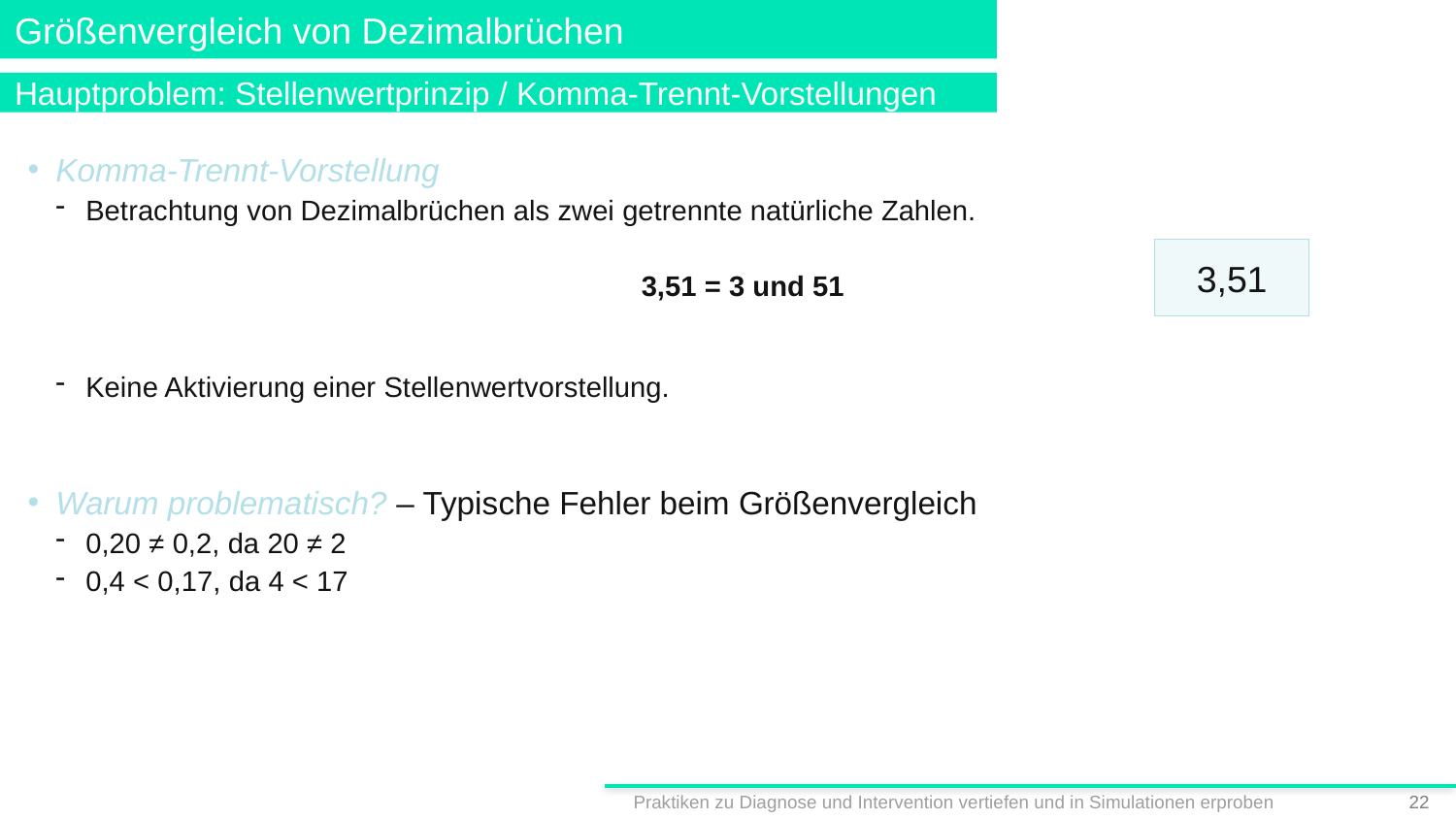

# Größenvergleich von Dezimalbrüchen

Hauptproblem: Stellenwertprinzip / Komma-Trennt-Vorstellungen
Komma-Trennt-Vorstellung
Betrachtung von Dezimalbrüchen als zwei getrennte natürliche Zahlen.

3,51 = 3 und 51

Keine Aktivierung einer Stellenwertvorstellung.

Warum problematisch? – Typische Fehler beim Größenvergleich
0,20 ≠ 0,2, da 20 ≠ 2
0,4 < 0,17, da 4 < 17

3,51
Praktiken zu Diagnose und Intervention vertiefen und in Simulationen erproben
22